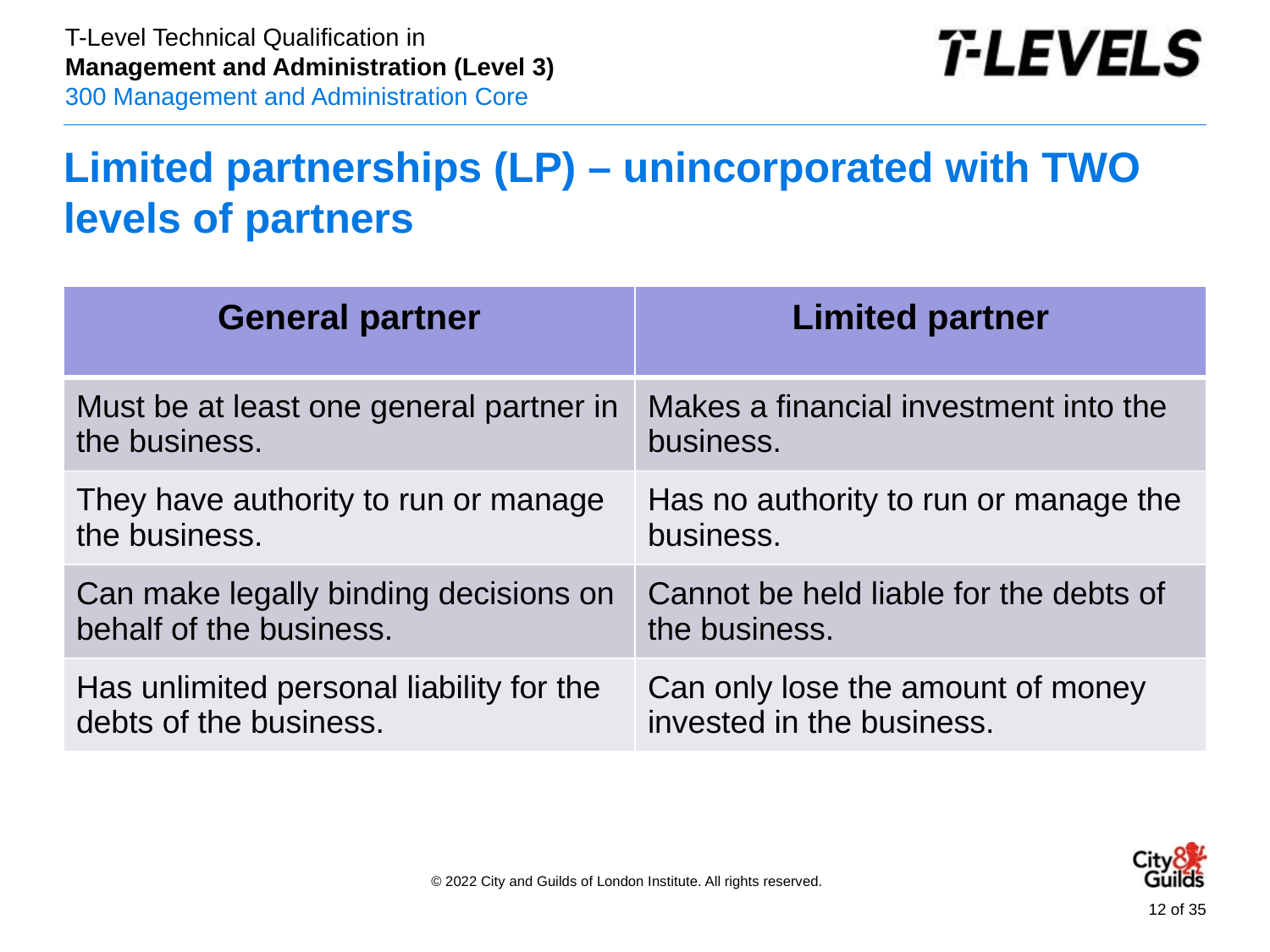

# Limited partnerships (LP) – unincorporated with TWO levels of partners
| General partner | Limited partner |
| --- | --- |
| Must be at least one general partner in the business. | Makes a financial investment into the business. |
| They have authority to run or manage the business. | Has no authority to run or manage the business. |
| Can make legally binding decisions on behalf of the business. | Cannot be held liable for the debts of the business. |
| Has unlimited personal liability for the debts of the business. | Can only lose the amount of money invested in the business. |